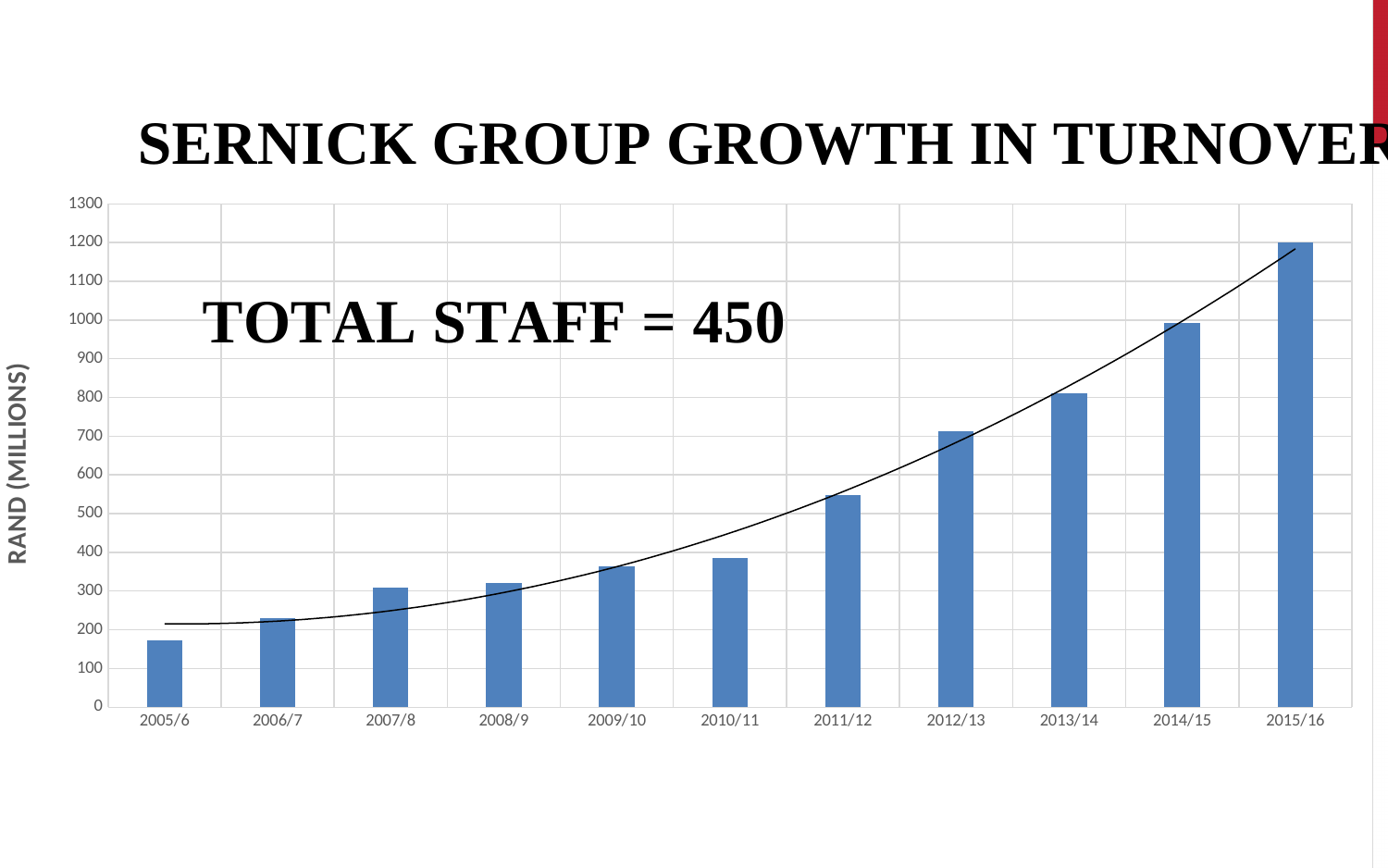

### Chart

| Category |  |
|---|---|
| 2005/6 | 173.87 |
| 2006/7 | 230.38 |
| 2007/8 | 308.81 |
| 2008/9 | 321.75 |
| 2009/10 | 364.75 |
| 2010/11 | 384.95 |
| 2011/12 | 546.95 |
| 2012/13 | 712.3499999999999 |
| 2013/14 | 811.35 |
| 2014/15 | 993.15 |
| 2015/16 | 1200.0 |
SERNICK GROWTH